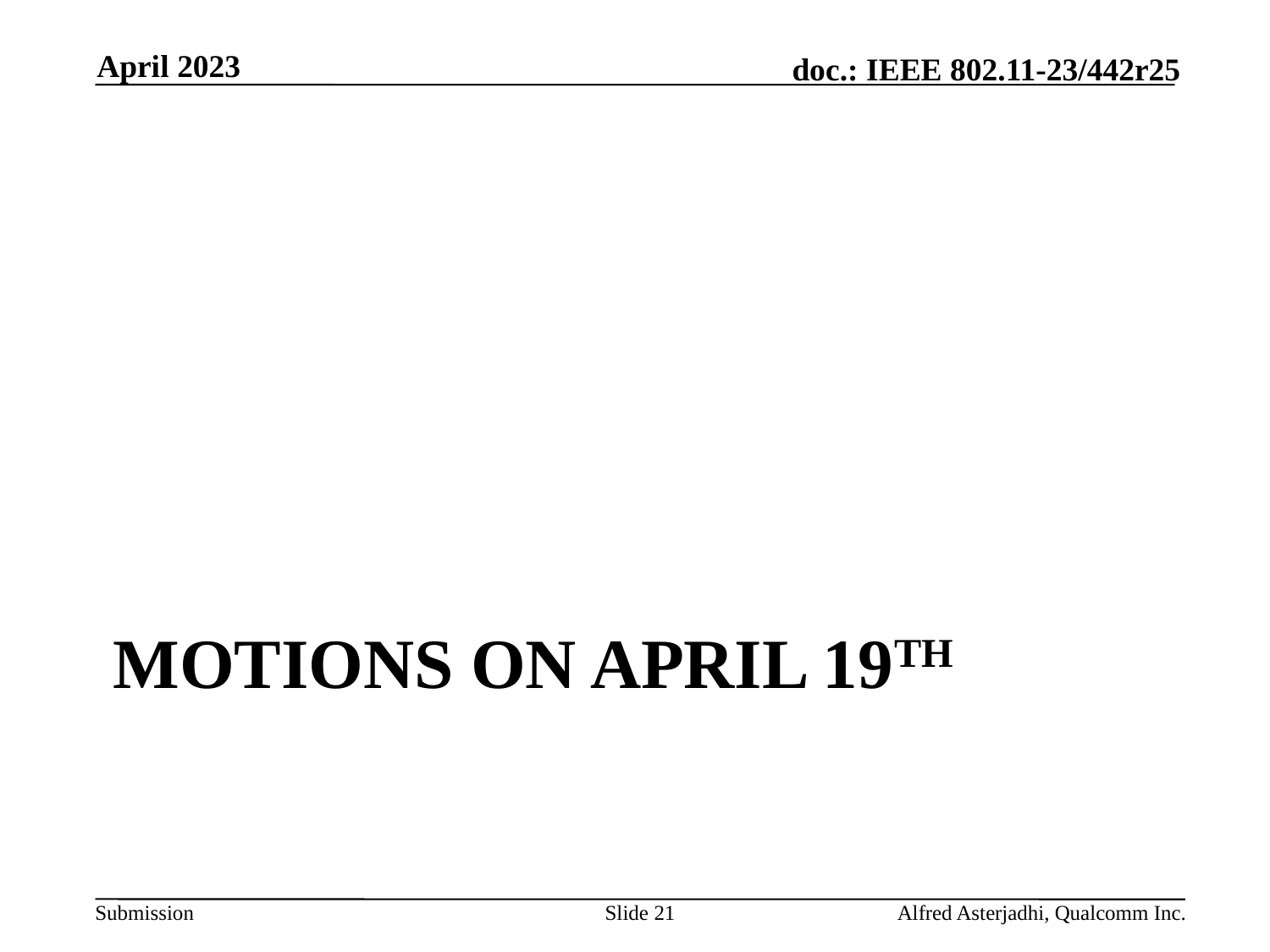

April 2023

# Motions on April 19th
Slide 21
Alfred Asterjadhi, Qualcomm Inc.